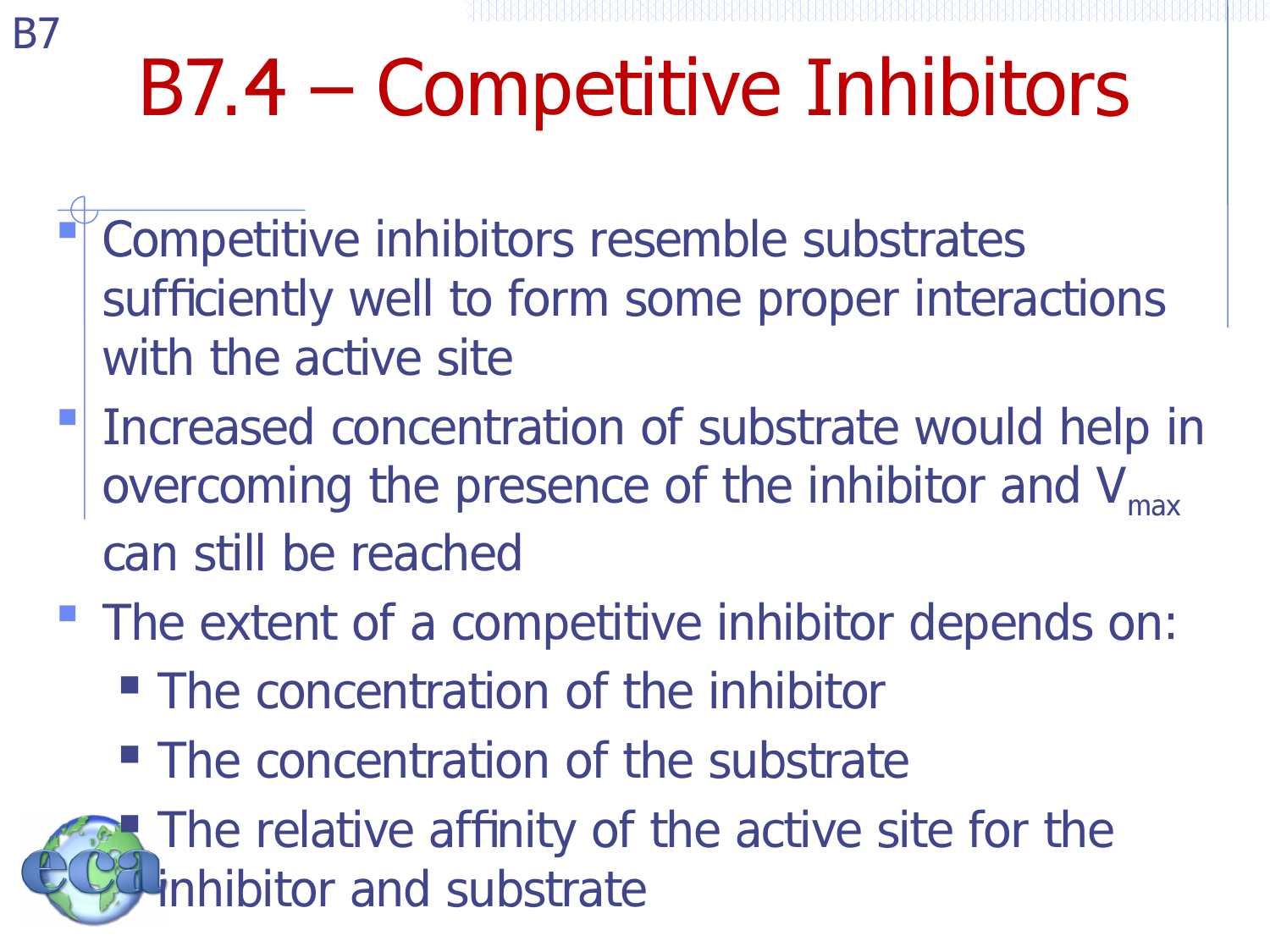

# B7.4 – Competitive Inhibitors
Competitive inhibitors resemble substrates sufficiently well to form some proper interactions with the active site
Increased concentration of substrate would help in overcoming the presence of the inhibitor and Vmax can still be reached
The extent of a competitive inhibitor depends on:
The concentration of the inhibitor
The concentration of the substrate
The relative affinity of the active site for the inhibitor and substrate